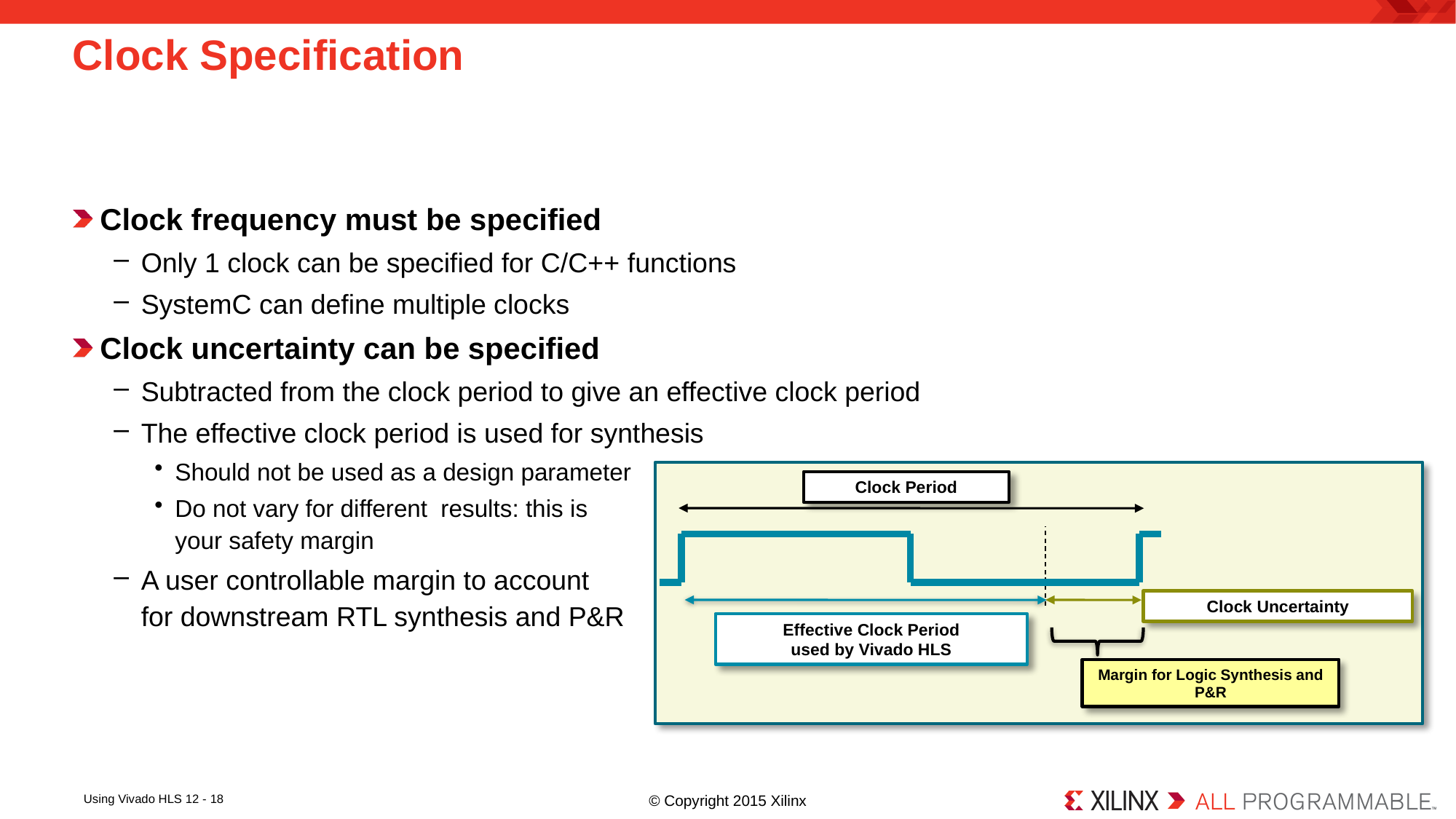

# Clock Specification
Clock frequency must be specified
Only 1 clock can be specified for C/C++ functions
SystemC can define multiple clocks
Clock uncertainty can be specified
Subtracted from the clock period to give an effective clock period
The effective clock period is used for synthesis
Should not be used as a design parameter
Do not vary for different  results: this is
your safety margin
A user controllable margin to account
for downstream RTL synthesis and P&R

Clock Period
Clock Uncertainty
Effective Clock Period
used by Vivado HLS

Margin for Logic Synthesis and P&R
Using Vivado HLS 12 - 18
© Copyright 2015 Xilinx